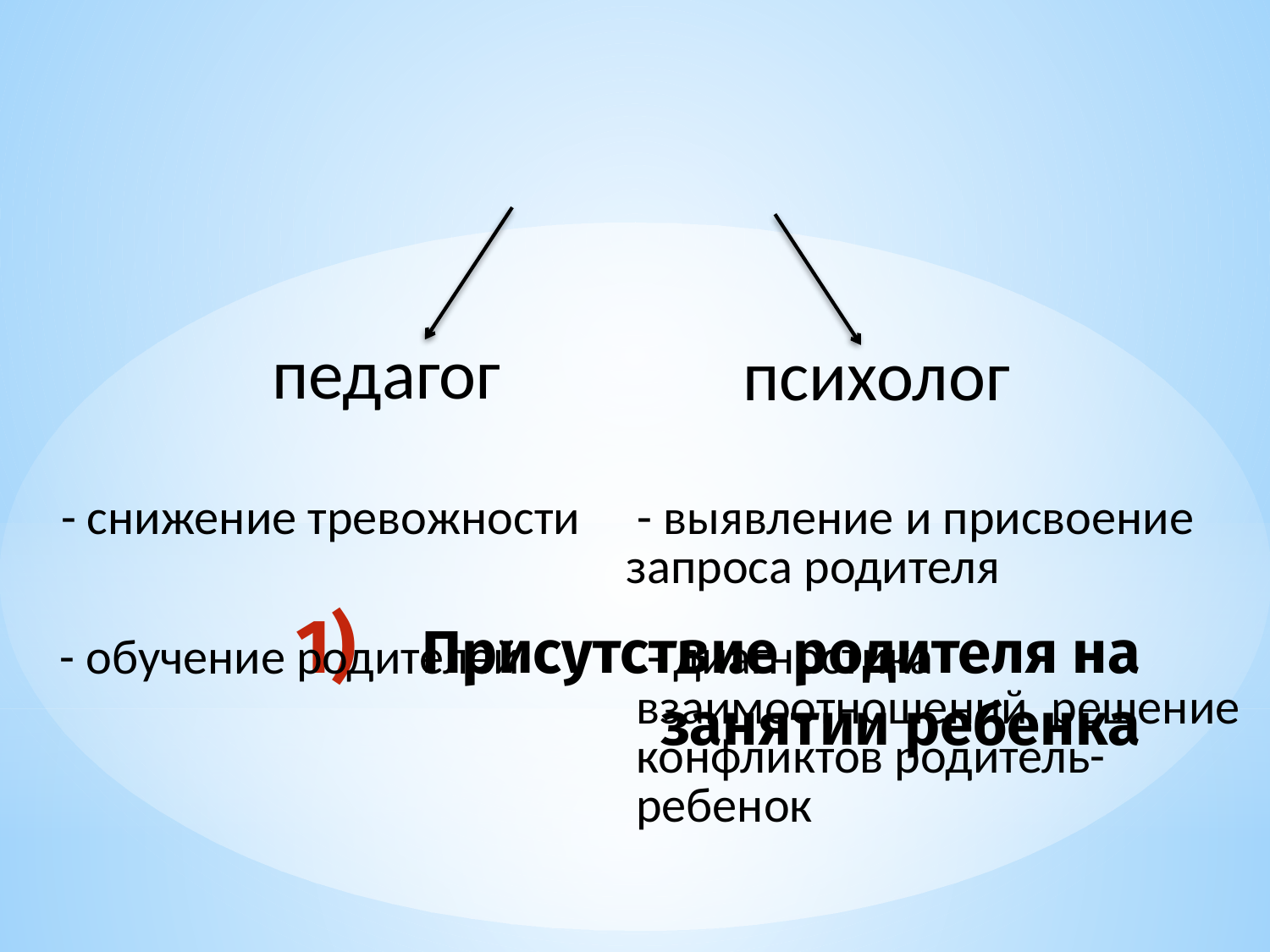

| педагог |
| --- |
| психолог |
| --- |
| - снижение тревожности |
| --- |
| - выявление и присвоение запроса родителя |
| --- |
# Присутствие родителя на занятии ребенка
| - обучение родителей |
| --- |
| - диагностика взаимоотношений, решение конфликтов родитель-ребенок |
| --- |